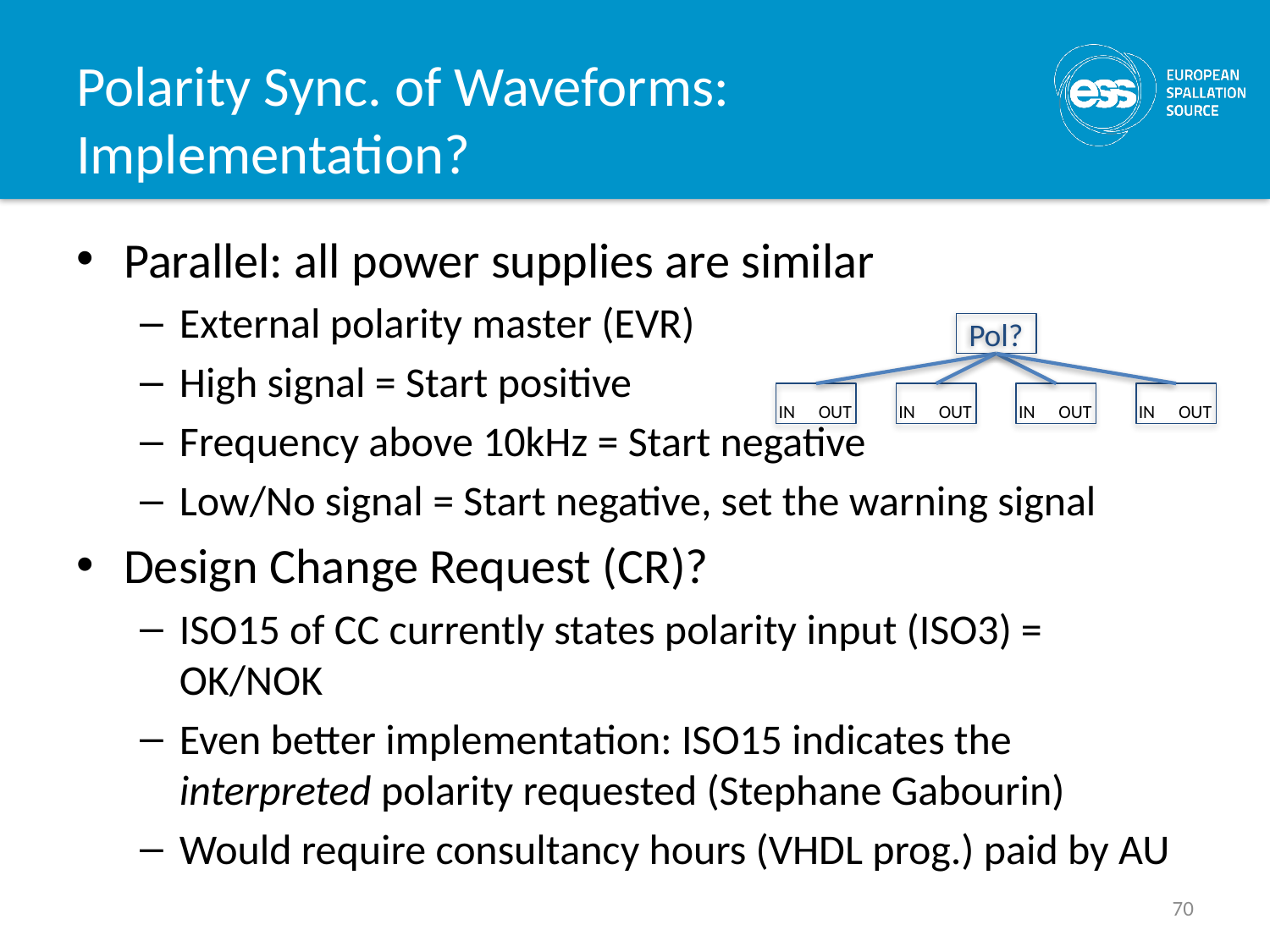

# Polarity Sync. of Waveforms: Implementation?
Parallel: all power supplies are similar
External polarity master (EVR)
High signal = Start positive
Frequency above 10kHz = Start negative
Low/No signal = Start negative, set the warning signal
Design Change Request (CR)?
ISO15 of CC currently states polarity input (ISO3) = OK/NOK
Even better implementation: ISO15 indicates the interpreted polarity requested (Stephane Gabourin)
Would require consultancy hours (VHDL prog.) paid by AU

Pol?

IN
OUT

IN
OUT

IN
OUT

IN
OUT
70